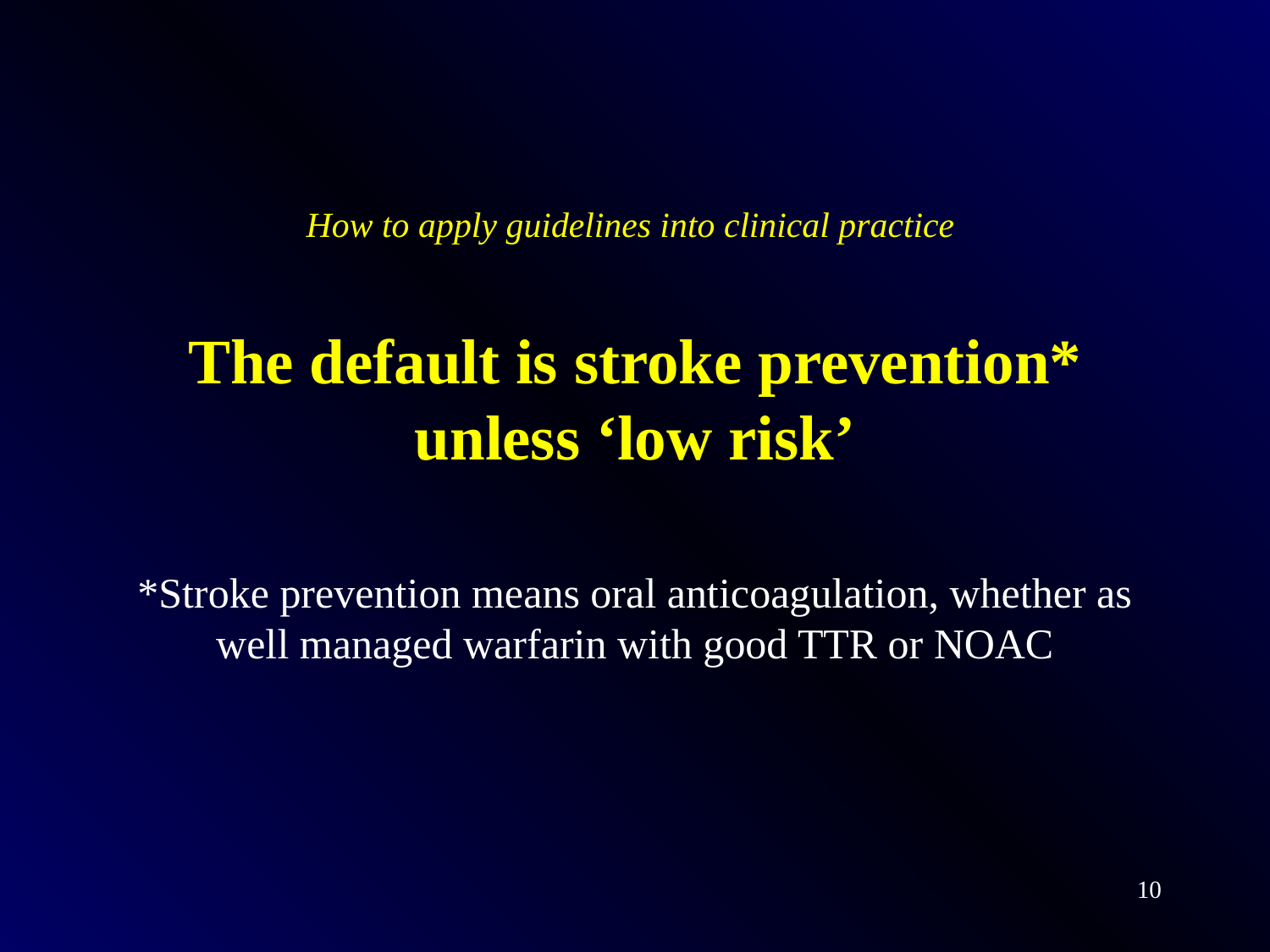

# How to apply guidelines into clinical practice The default is stroke prevention* unless ‘low risk’ *Stroke prevention means oral anticoagulation, whether as well managed warfarin with good TTR or NOAC
10